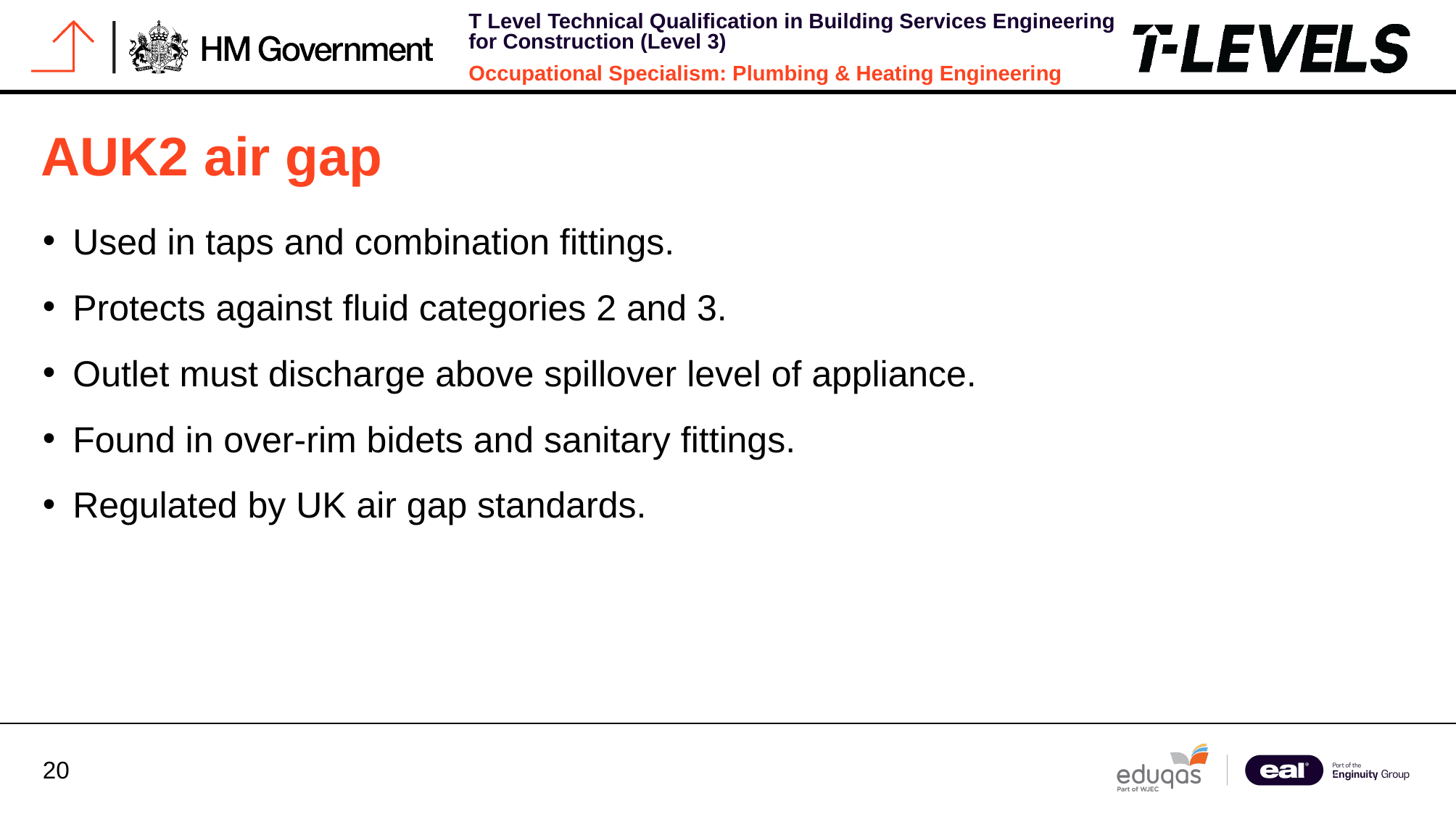

# AUK2 air gap
Used in taps and combination fittings.
Protects against fluid categories 2 and 3.
Outlet must discharge above spillover level of appliance.
Found in over-rim bidets and sanitary fittings.
Regulated by UK air gap standards.